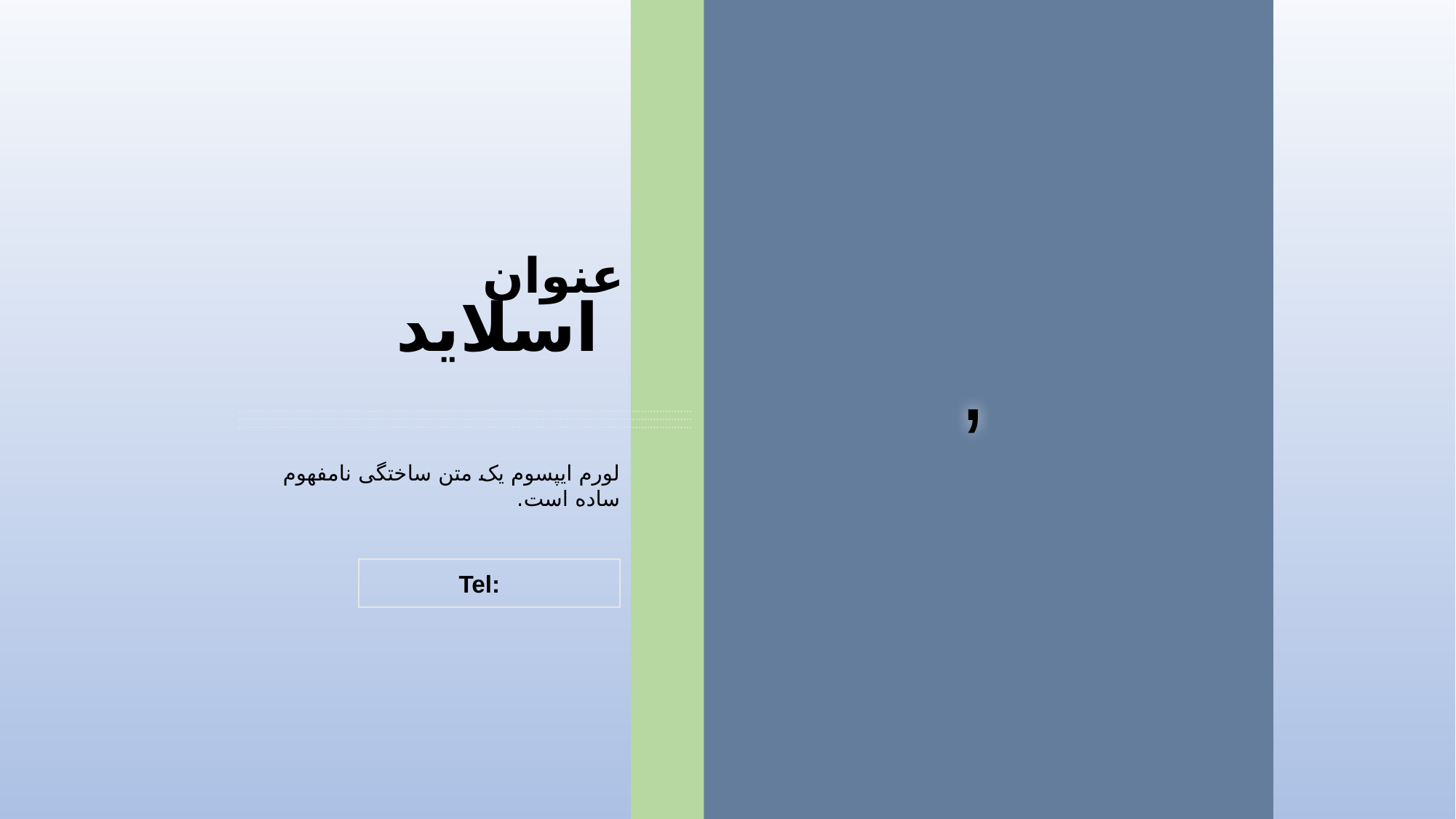

عنوان
 اسلاید

لورم ایپسوم یک متن ساختگی نامفهوم ساده است.
Tel:
,